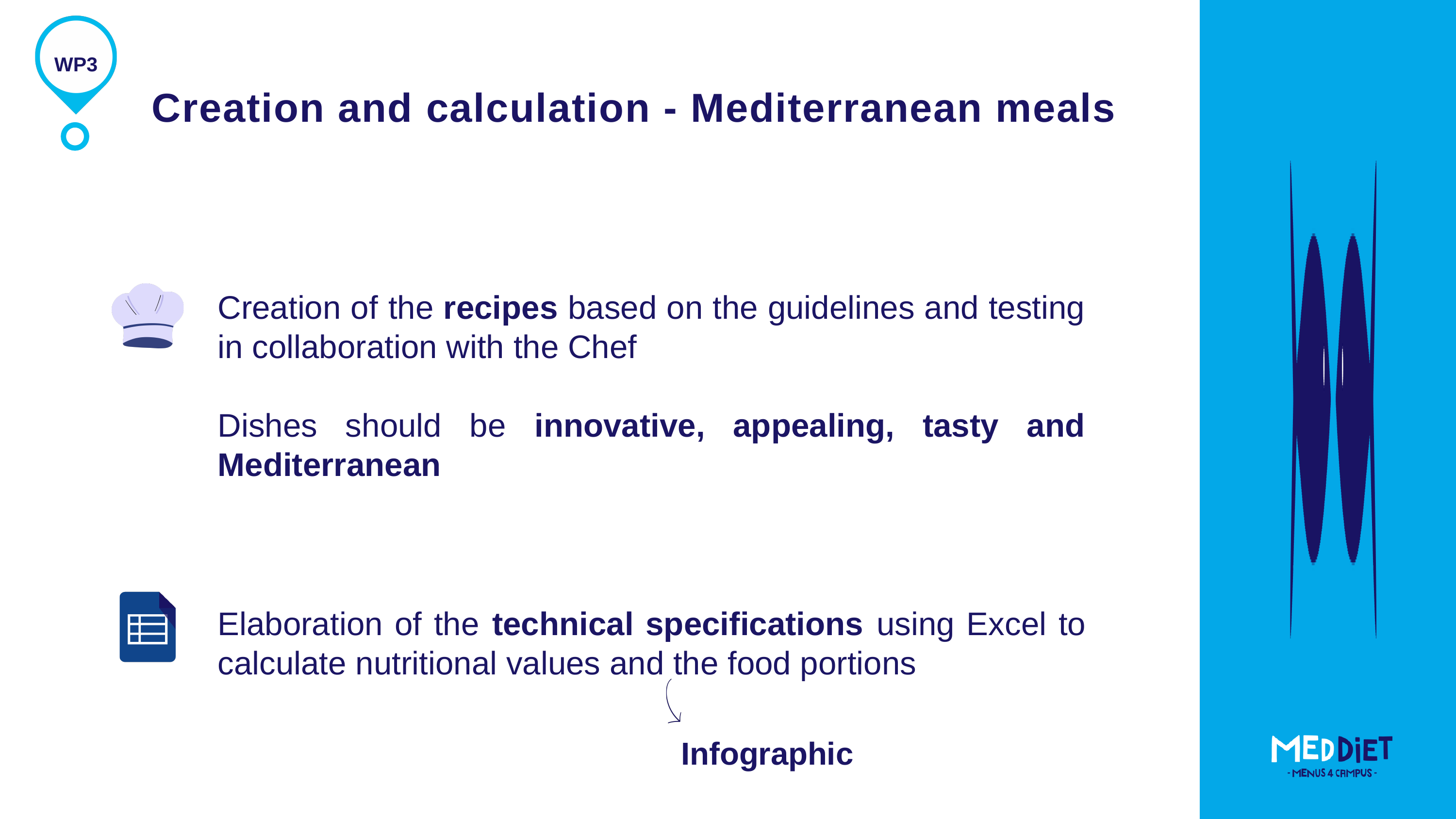

WP3

Creation and calculation - Mediterranean meals

Creation of the recipes based on the guidelines and testing in collaboration with the Chef

Dishes should be innovative, appealing, tasty and Mediterranean

Tarefa B- Student Bag

Elaboration of the technical specifications using Excel to calculate nutritional values and the food portions

Infographic